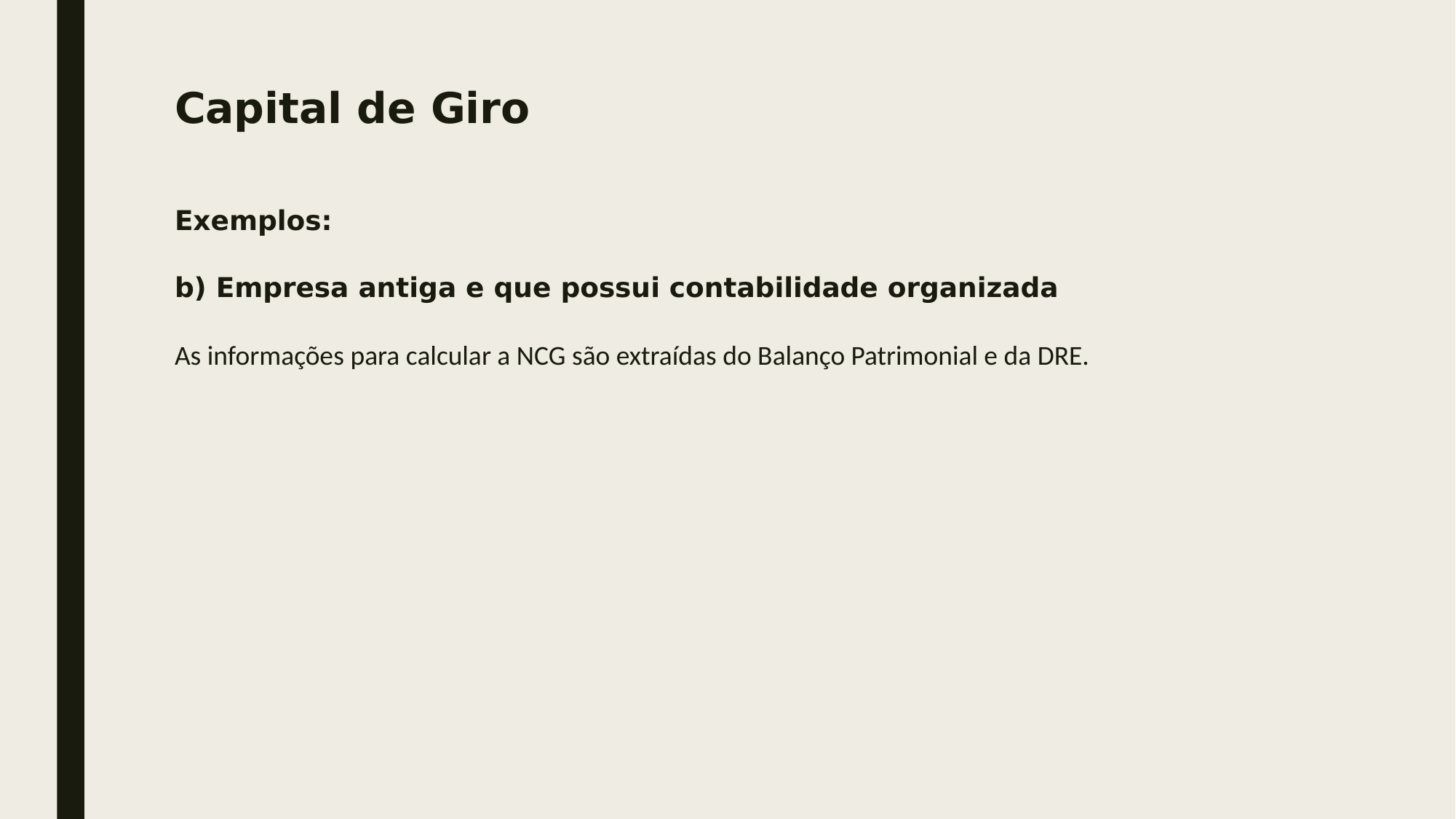

# Capital de Giro
Exemplos:
b) Empresa antiga e que possui contabilidade organizada
As informações para calcular a NCG são extraídas do Balanço Patrimonial e da DRE.